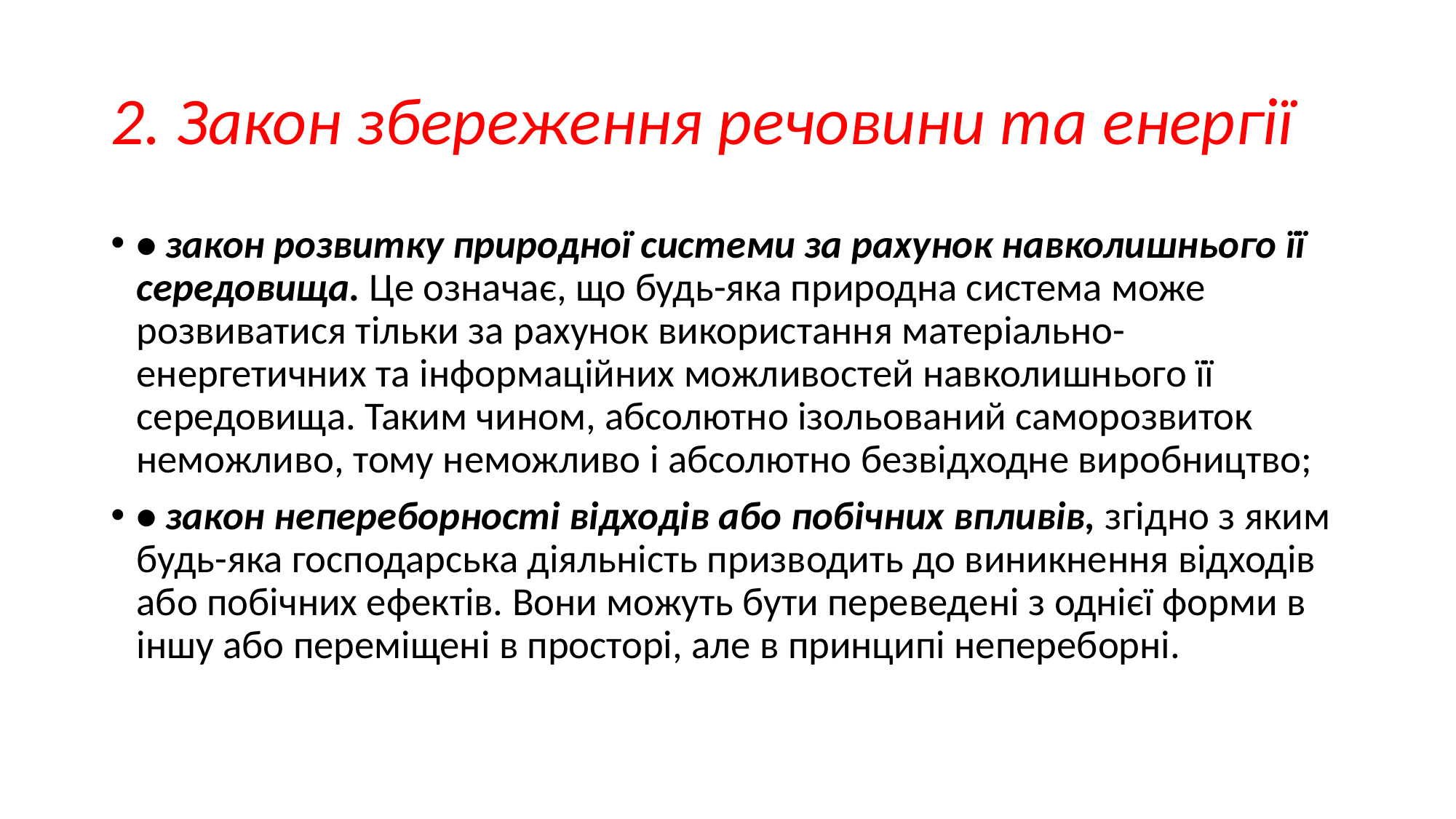

# 2. Закон збереження речовини та енергії
• закон розвитку природної системи за рахунок навколишнього її середовища. Це означає, що будь-яка природна система може розвиватися тільки за рахунок використання матеріально-енергетичних та інформаційних можливостей навколишнього її середовища. Таким чином, абсолютно ізольований саморозвиток неможливо, тому неможливо і абсолютно безвідходне виробництво;
• закон непереборності відходів або побічних впливів, згідно з яким будь-яка господарська діяльність призводить до виникнення відходів або побічних ефектів. Вони можуть бути переведені з однієї форми в іншу або переміщені в просторі, але в принципі непереборні.